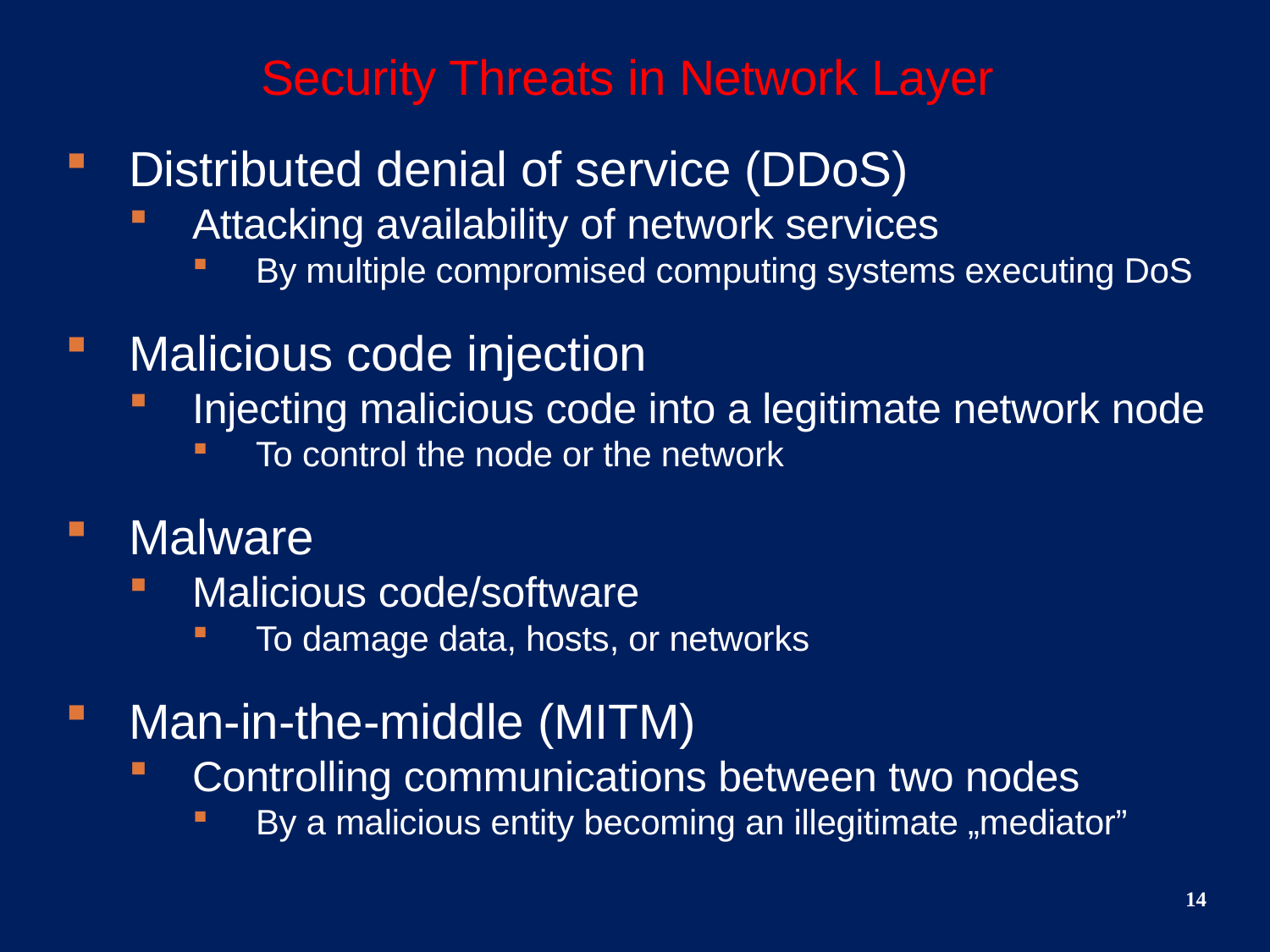

# Security Threats in Network Layer
Distributed denial of service (DDoS)
Attacking availability of network services
By multiple compromised computing systems executing DoS
Malicious code injection
Injecting malicious code into a legitimate network node
To control the node or the network
Malware
Malicious code/software
To damage data, hosts, or networks
Man-in-the-middle (MITM)
Controlling communications between two nodes
By a malicious entity becoming an illegitimate „mediator”

14